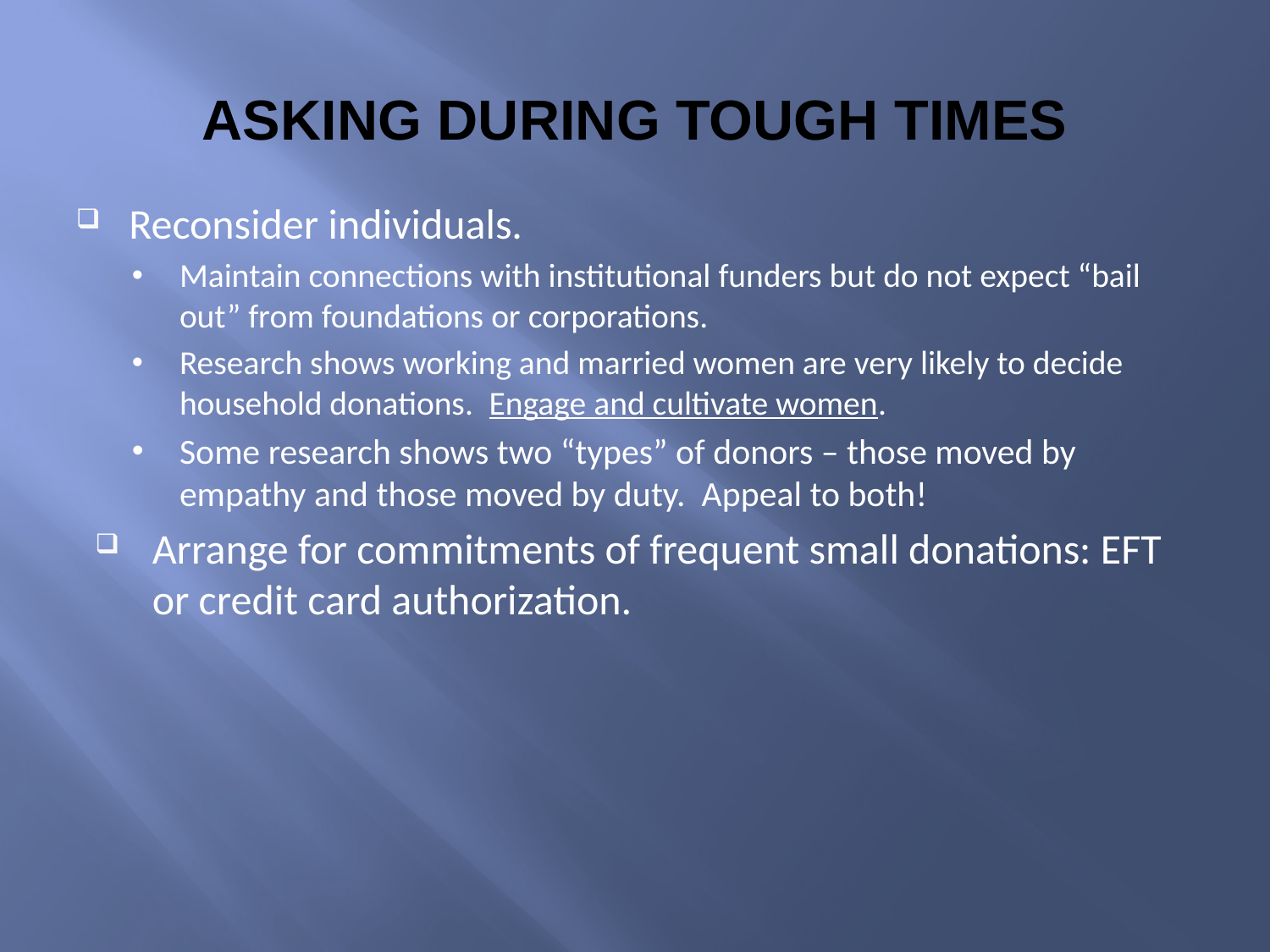

# ASKING DURING TOUGH TIMES
Reconsider individuals.
Maintain connections with institutional funders but do not expect “bail out” from foundations or corporations.
Research shows working and married women are very likely to decide household donations.  Engage and cultivate women.
Some research shows two “types” of donors – those moved by empathy and those moved by duty.  Appeal to both!
Arrange for commitments of frequent small donations: EFT or credit card authorization.